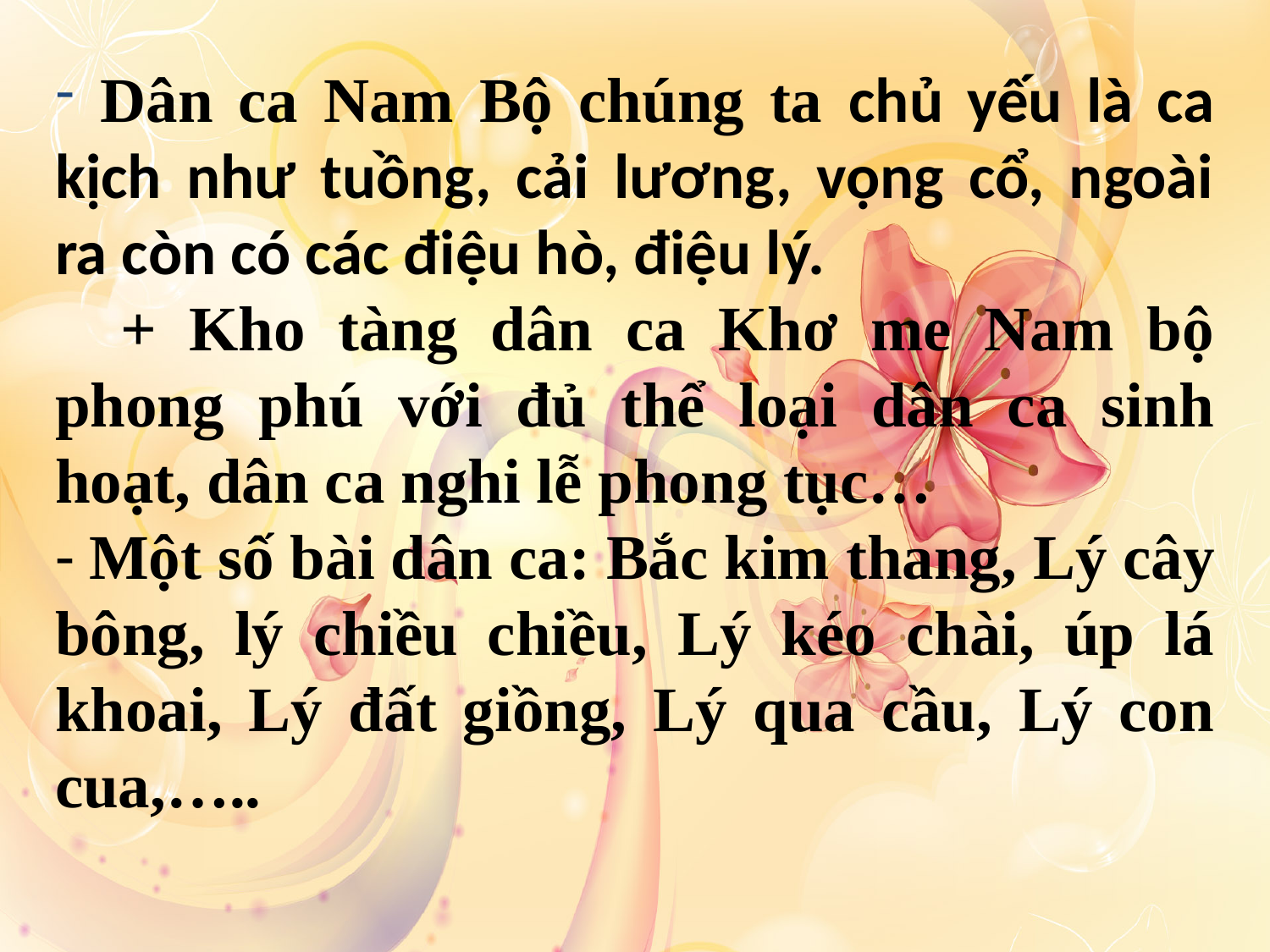

Dân ca Nam Bộ chúng ta chủ yếu là ca kịch như tuồng, cải lương, vọng cổ, ngoài ra còn có các điệu hò, điệu lý.
  + Kho tàng dân ca Khơ me Nam bộ phong phú với đủ thể loại dân ca sinh hoạt, dân ca nghi lễ phong tục…
- Một số bài dân ca: Bắc kim thang, Lý cây bông, lý chiều chiều, Lý kéo chài, úp lá khoai, Lý đất giồng, Lý qua cầu, Lý con cua,…..